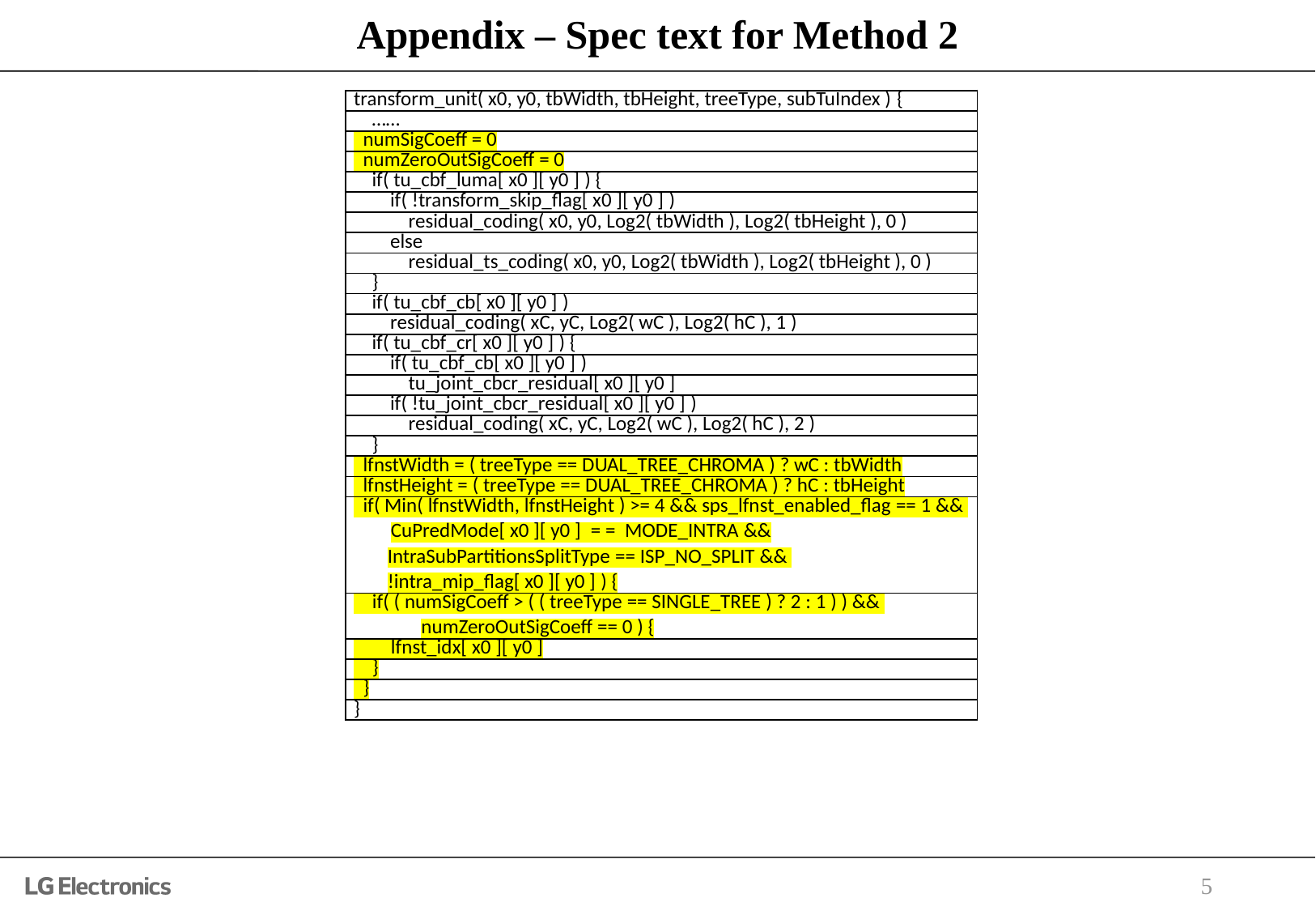

# Appendix – Spec text for Method 2

| transform\_unit( x0, y0, tbWidth, tbHeight, treeType, subTuIndex ) { |
| --- |
| …… |
| numSigCoeff = 0 |
| numZeroOutSigCoeff = 0 |
| if( tu\_cbf\_luma[ x0 ][ y0 ] ) { |
| if( !transform\_skip\_flag[ x0 ][ y0 ] ) |
| residual\_coding( x0, y0, Log2( tbWidth ), Log2( tbHeight ), 0 ) |
| else |
| residual\_ts\_coding( x0, y0, Log2( tbWidth ), Log2( tbHeight ), 0 ) |
| } |
| if( tu\_cbf\_cb[ x0 ][ y0 ] ) |
| residual\_coding( xC, yC, Log2( wC ), Log2( hC ), 1 ) |
| if( tu\_cbf\_cr[ x0 ][ y0 ] ) { |
| if( tu\_cbf\_cb[ x0 ][ y0 ] ) |
| tu\_joint\_cbcr\_residual[ x0 ][ y0 ] |
| if( !tu\_joint\_cbcr\_residual[ x0 ][ y0 ] ) |
| residual\_coding( xC, yC, Log2( wC ), Log2( hC ), 2 ) |
| } |
| lfnstWidth = ( treeType == DUAL\_TREE\_CHROMA ) ? wC : tbWidth |
| lfnstHeight = ( treeType == DUAL\_TREE\_CHROMA ) ? hC : tbHeight |
| if( Min( lfnstWidth, lfnstHeight ) >= 4 && sps\_lfnst\_enabled\_flag == 1 && CuPredMode[ x0 ][ y0 ] = = MODE\_INTRA && IntraSubPartitionsSplitType == ISP\_NO\_SPLIT && !intra\_mip\_flag[ x0 ][ y0 ] ) { |
| if( ( numSigCoeff > ( ( treeType == SINGLE\_TREE ) ? 2 : 1 ) ) && numZeroOutSigCoeff == 0 ) { |
| lfnst\_idx[ x0 ][ y0 ] |
| } |
| } |
| } |
5